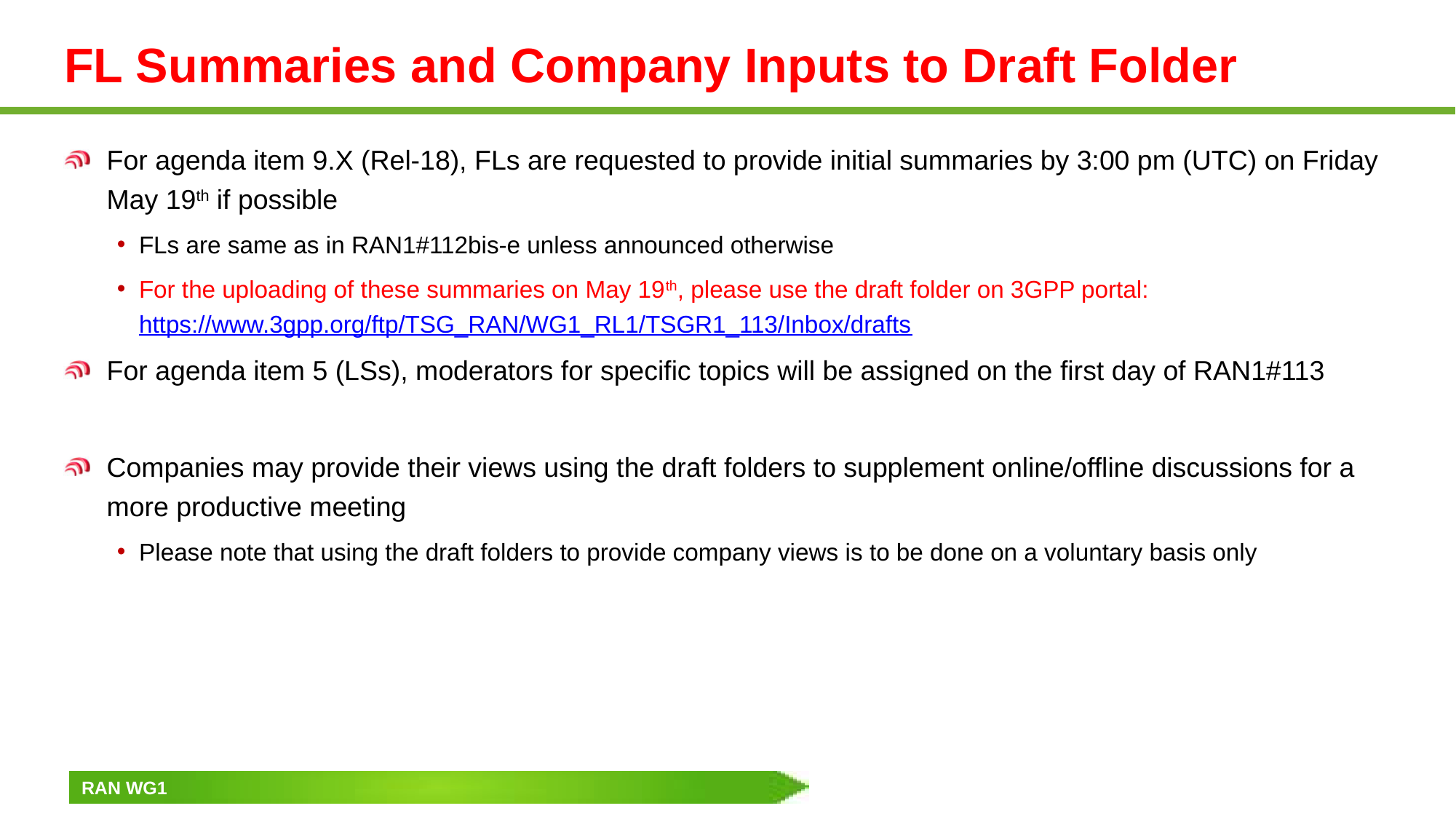

# FL Summaries and Company Inputs to Draft Folder
For agenda item 9.X (Rel-18), FLs are requested to provide initial summaries by 3:00 pm (UTC) on Friday May 19th if possible
FLs are same as in RAN1#112bis-e unless announced otherwise
For the uploading of these summaries on May 19th, please use the draft folder on 3GPP portal:
https://www.3gpp.org/ftp/TSG_RAN/WG1_RL1/TSGR1_113/Inbox/drafts
For agenda item 5 (LSs), moderators for specific topics will be assigned on the first day of RAN1#113

Companies may provide their views using the draft folders to supplement online/offline discussions for a more productive meeting
Please note that using the draft folders to provide company views is to be done on a voluntary basis only